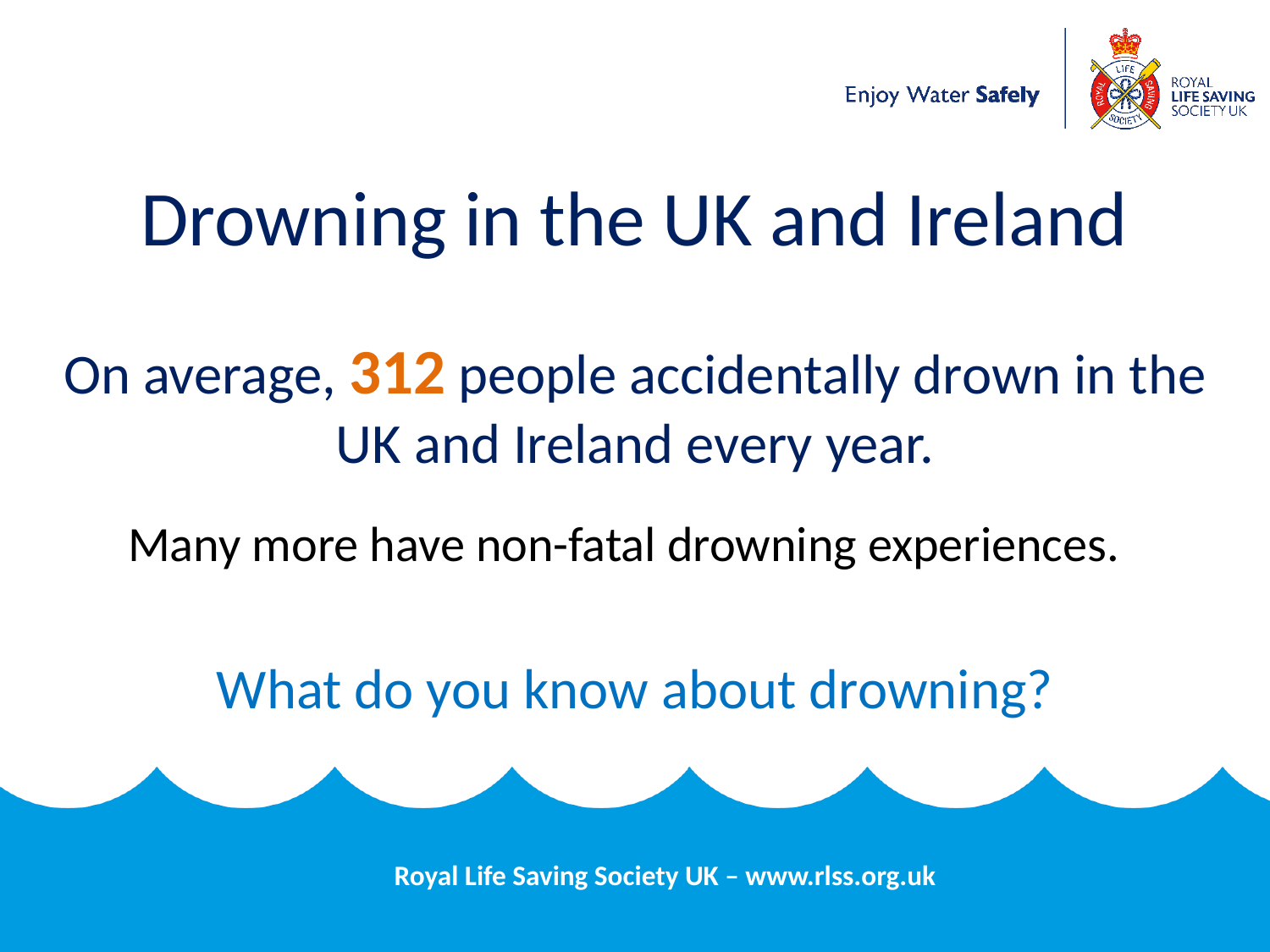

# Drowning in the UK and Ireland
On average, 312 people accidentally drown in the UK and Ireland every year.

Many more have non-fatal drowning experiences.
What do you know about drowning?